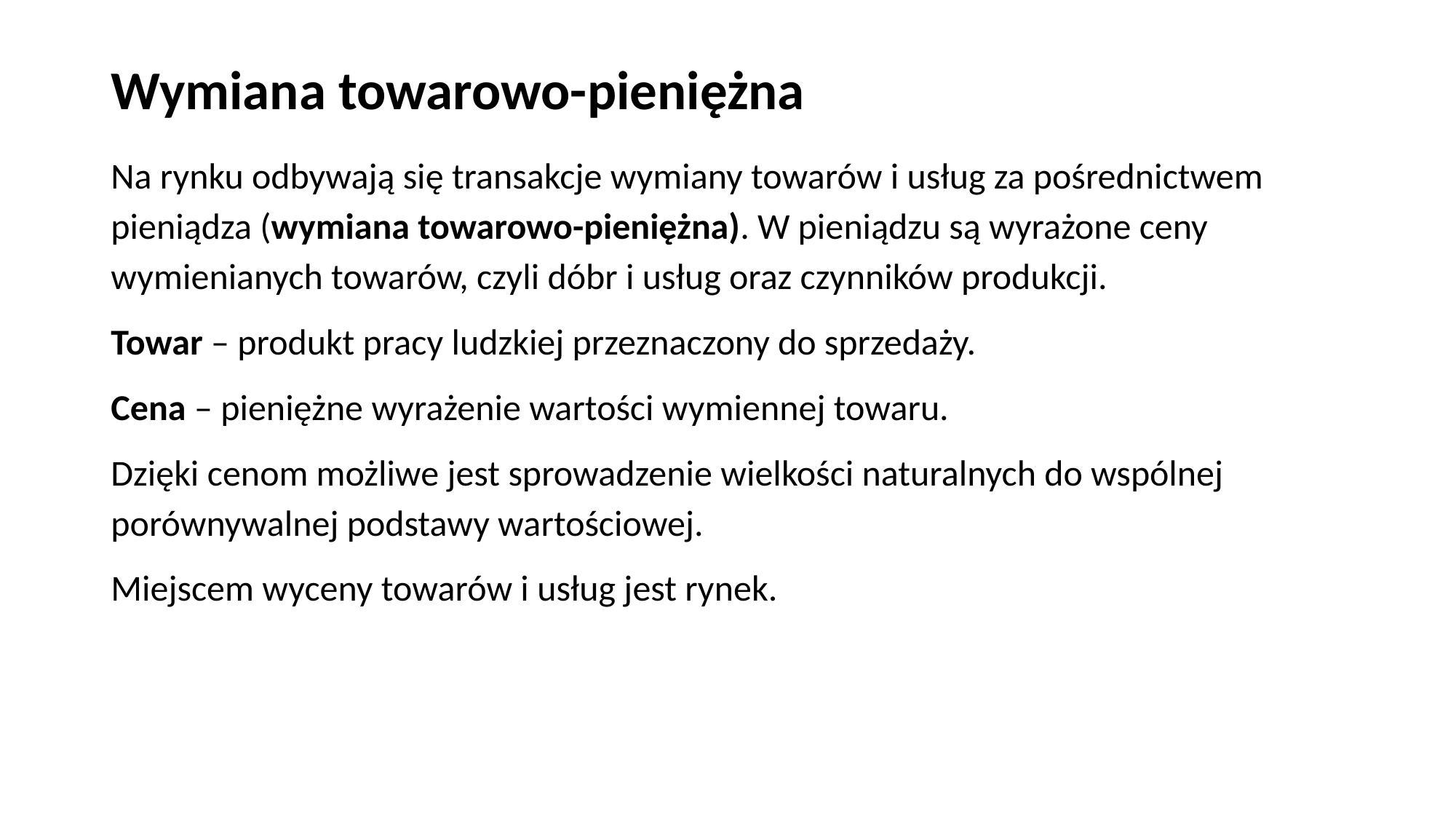

# Wymiana towarowo-pieniężna
Na rynku odbywają się transakcje wymiany towarów i usług za pośrednictwem pieniądza (wymiana towarowo-pieniężna). W pieniądzu są wyrażone ceny wymienianych towarów, czyli dóbr i usług oraz czynników produkcji.
Towar – produkt pracy ludzkiej przeznaczony do sprzedaży.
Cena – pieniężne wyrażenie wartości wymiennej towaru.
Dzięki cenom możliwe jest sprowadzenie wielkości naturalnych do wspólnej porównywalnej podstawy wartościowej.
Miejscem wyceny towarów i usług jest rynek.